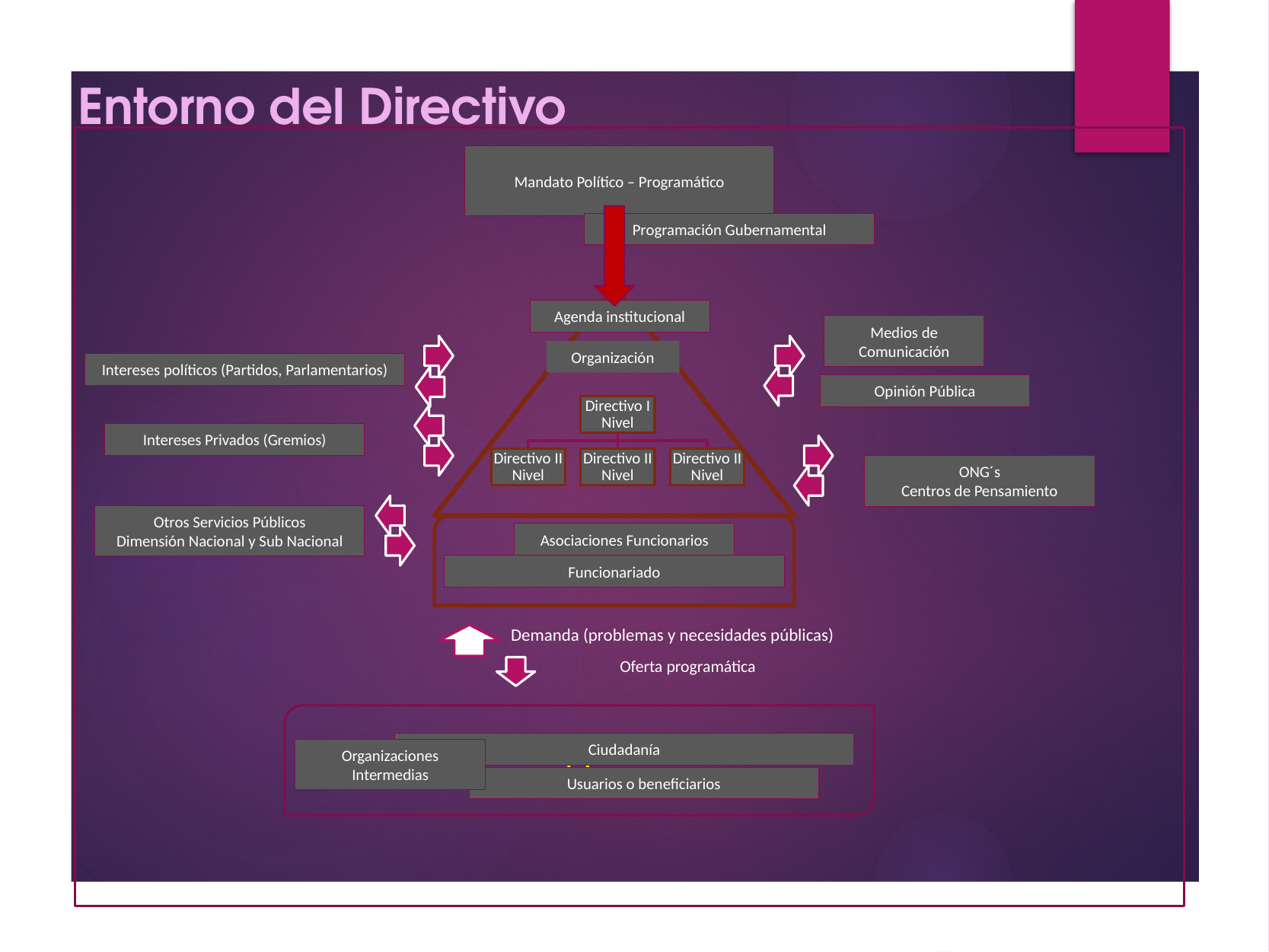

Entorno del Directivo

Mandato Político – Programático

Programación Gubernamental

Agenda institucional
Medios de Comunicación
Organización

Intereses políticos (Partidos, Parlamentarios)

Opinión Pública
Directivo I Nivel
Directivo II Nivel
Directivo II Nivel
Directivo II Nivel

Intereses Privados (Gremios)

ONG´s
Centros de Pensamiento

Otros Servicios Públicos
Dimensión Nacional y Sub Nacional

Asociaciones Funcionarios

Funcionariado
Demanda (problemas y necesidades públicas)
Oferta programática
a
Ciudadanía
Organizaciones Intermedias
Usuarios o beneficiarios